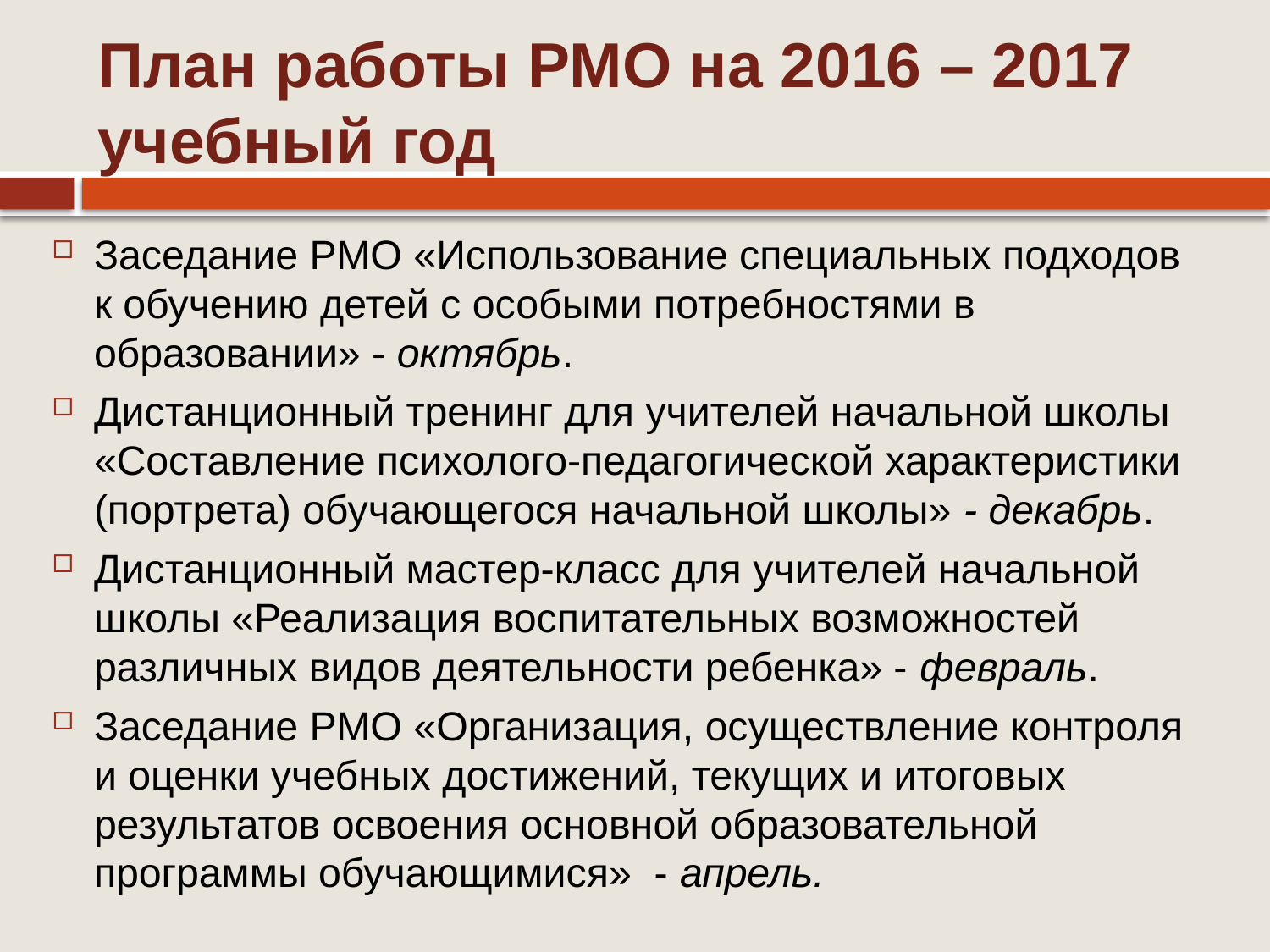

# План работы РМО на 2016 – 2017 учебный год
Заседание РМО «Использование специальных подходов к обучению детей с особыми потребностями в образовании» - октябрь.
Дистанционный тренинг для учителей начальной школы «Составление психолого-педагогической характеристики (портрета) обучающегося начальной школы» - декабрь.
Дистанционный мастер-класс для учителей начальной школы «Реализация воспитательных возможностей различных видов деятельности ребенка» - февраль.
Заседание РМО «Организация, осуществление контроля и оценки учебных достижений, текущих и итоговых результатов освоения основной образовательной программы обучающимися»  - апрель.